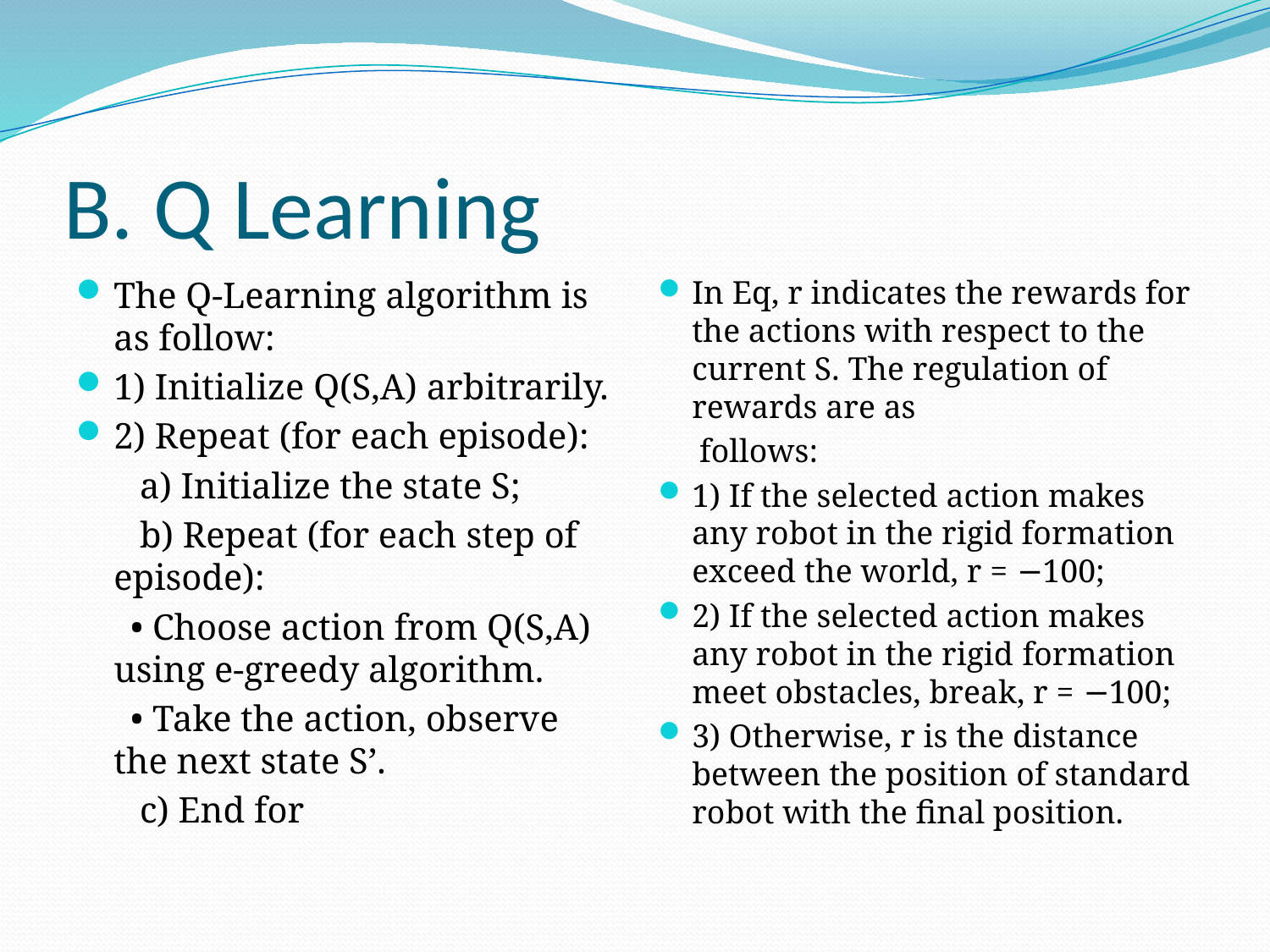

# B. Q Learning
The Q-Learning algorithm is as follow:
1) Initialize Q(S,A) arbitrarily.
2) Repeat (for each episode):
       a) Initialize the state S;
       b) Repeat (for each step of episode):
      • Choose action from Q(S,A) using e-greedy algorithm.
      • Take the action, observe the next state S’.
       c) End for
In Eq, r indicates the rewards for the actions with respect to the current S. The regulation of rewards are as
     follows:
1) If the selected action makes any robot in the rigid formation exceed the world, r = −100;
2) If the selected action makes any robot in the rigid formation meet obstacles, break, r = −100;
3) Otherwise, r is the distance between the position of standard robot with the final position.